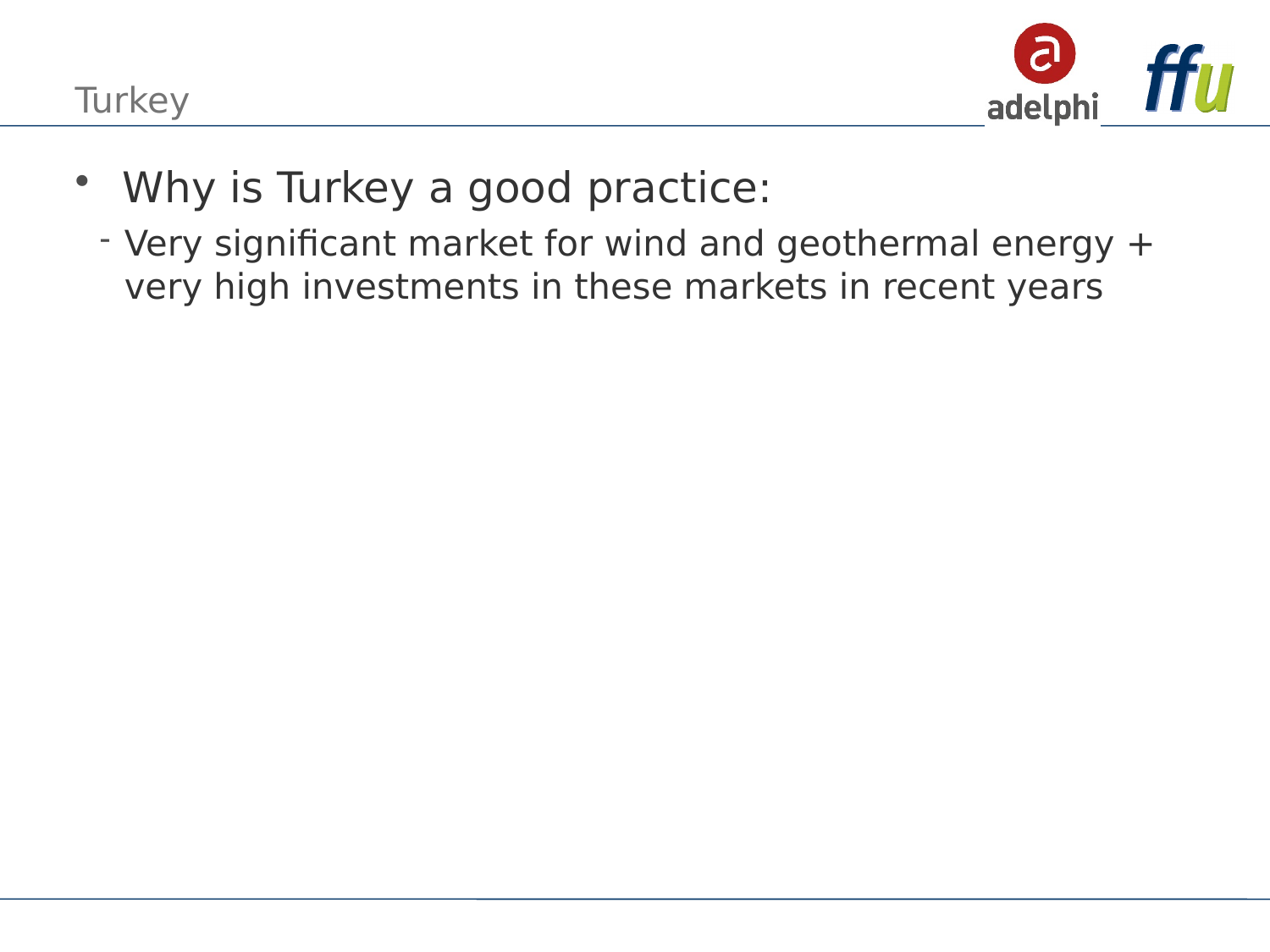

# Turkey
Why is Turkey a good practice:
Very significant market for wind and geothermal energy + very high investments in these markets in recent years